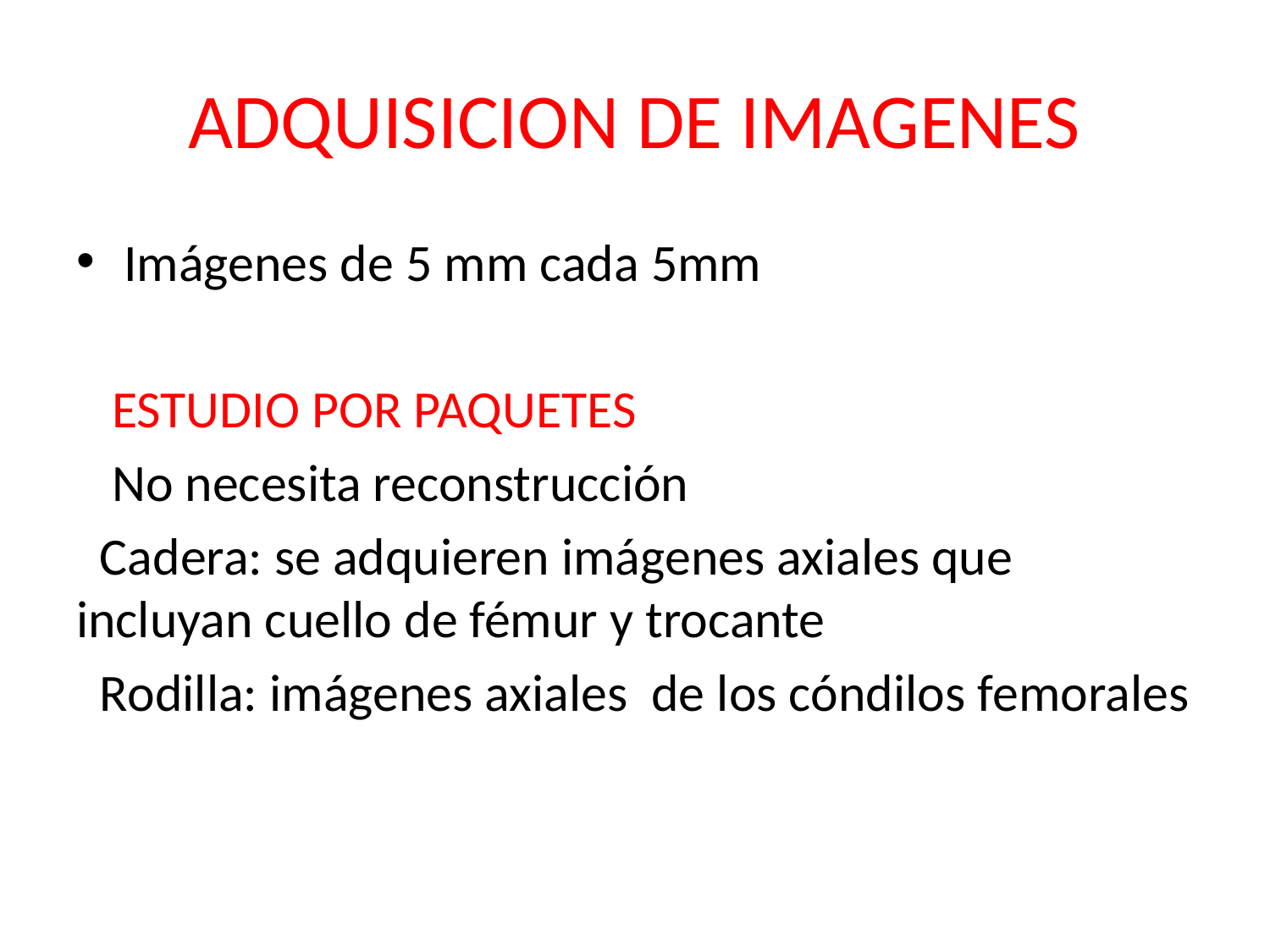

# ADQUISICION DE IMAGENES
Imágenes de 5 mm cada 5mm

   ESTUDIO POR PAQUETES
   No necesita reconstrucción
  Cadera: se adquieren imágenes axiales que        incluyan cuello de fémur y trocante
  Rodilla: imágenes axiales  de los cóndilos femorales